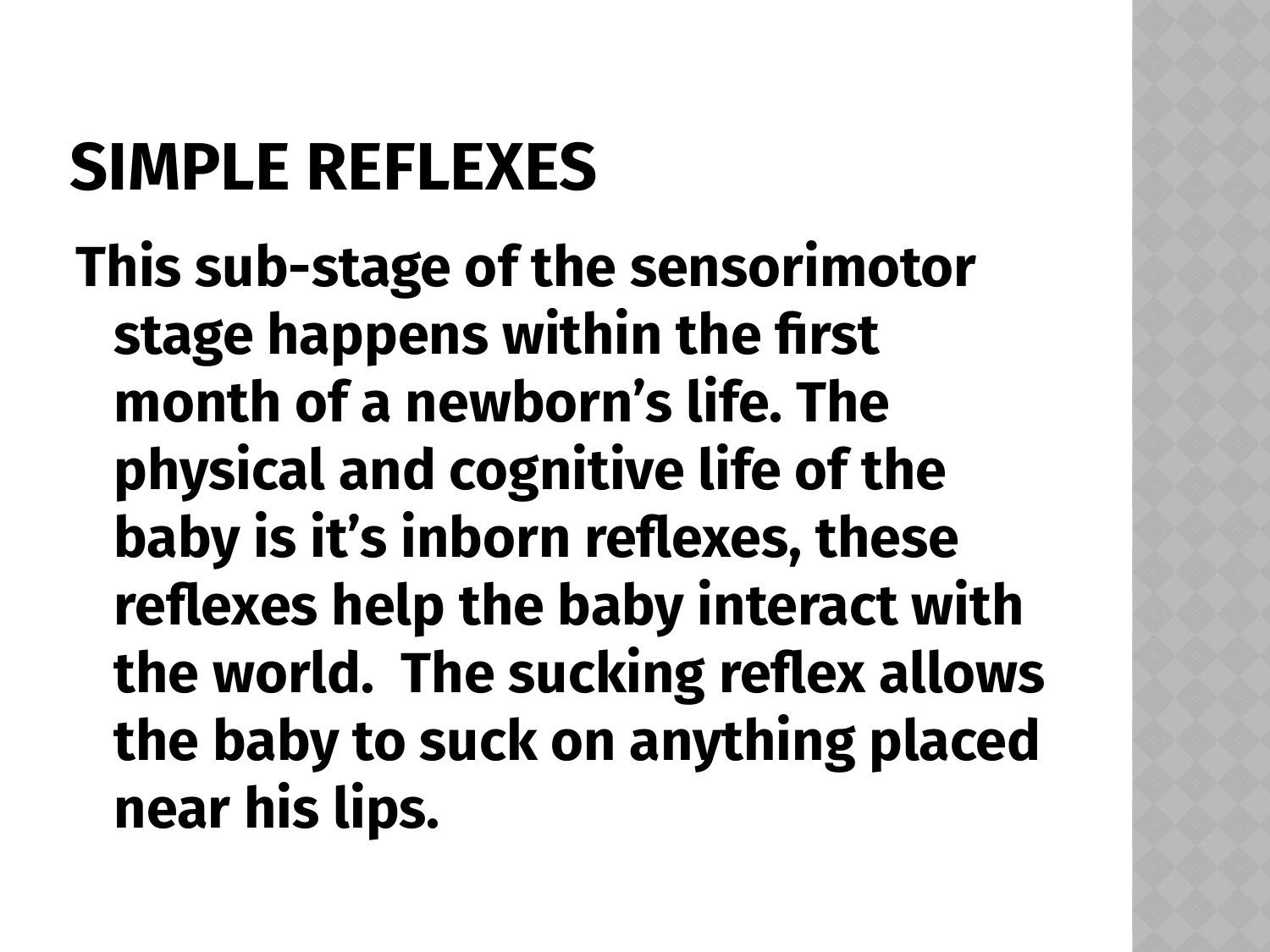

# Simple Reflexes
This sub-stage of the sensorimotor stage happens within the first month of a newborn’s life. The physical and cognitive life of the baby is it’s inborn reflexes, these reflexes help the baby interact with the world.  The sucking reflex allows the baby to suck on anything placed near his lips.